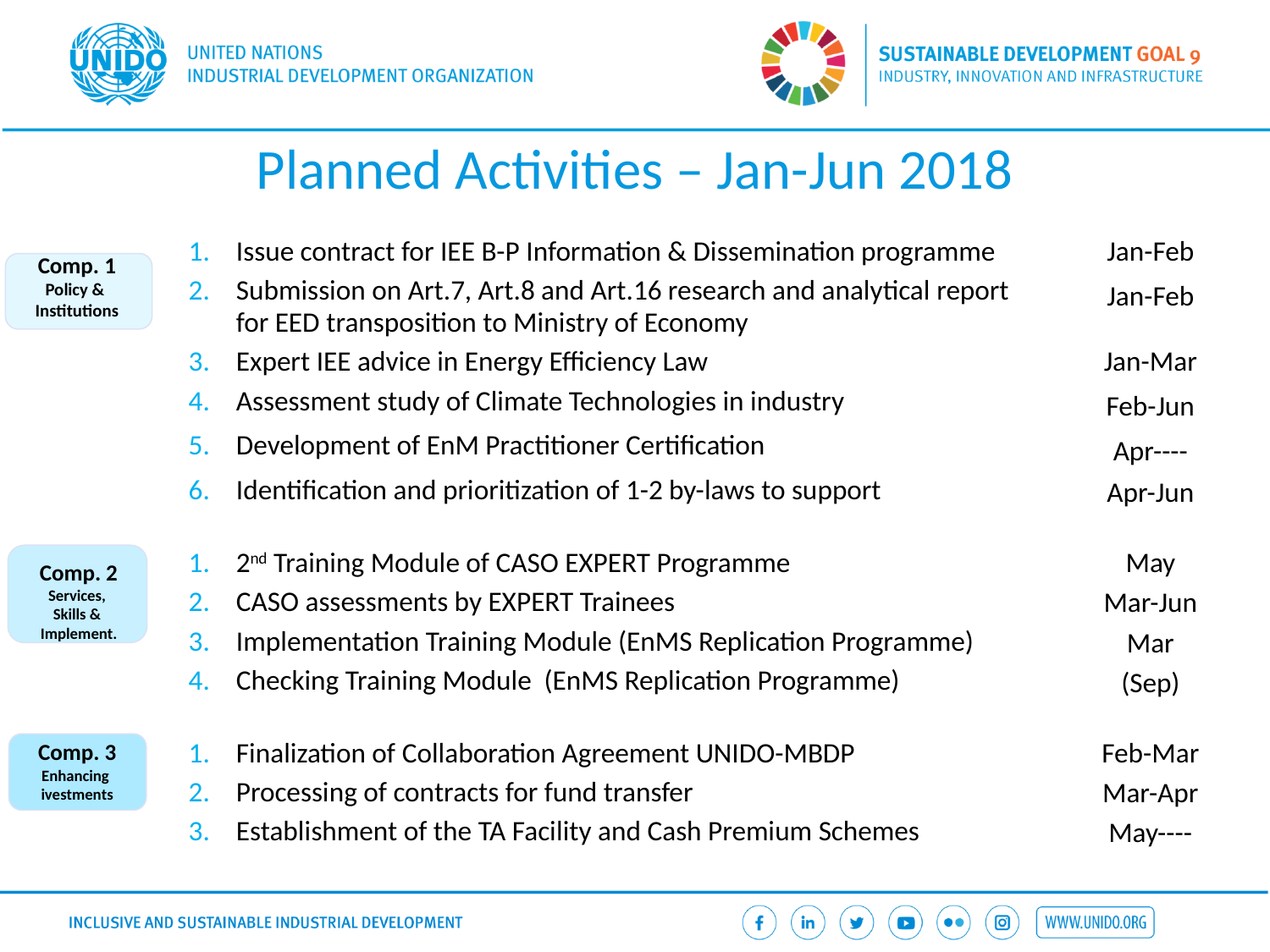

Planned Activities – Jan-Jun 2018
Issue contract for IEE B-P Information & Dissemination programme
Submission on Art.7, Art.8 and Art.16 research and analytical report for EED transposition to Ministry of Economy
Expert IEE advice in Energy Efficiency Law
Assessment study of Climate Technologies in industry
Development of EnM Practitioner Certification
Identification and prioritization of 1-2 by-laws to support
Jan-Feb
Comp. 1
Policy &
Institutions

Jan-Feb
Jan-Mar
Feb-Jun
Apr----
Apr-Jun
2nd Training Module of CASO EXPERT Programme
CASO assessments by EXPERT Trainees
Implementation Training Module (EnMS Replication Programme)
Checking Training Module  (EnMS Replication Programme)
May

Comp. 2
Services,
Skills &
Implement.
Mar-Jun
Mar
(Sep)
Finalization of Collaboration Agreement UNIDO-MBDP
Processing of contracts for fund transfer
Establishment of the TA Facility and Cash Premium Schemes
Feb-Mar
Comp. 3
Enhancing
ivestments

Mar-Apr
May----